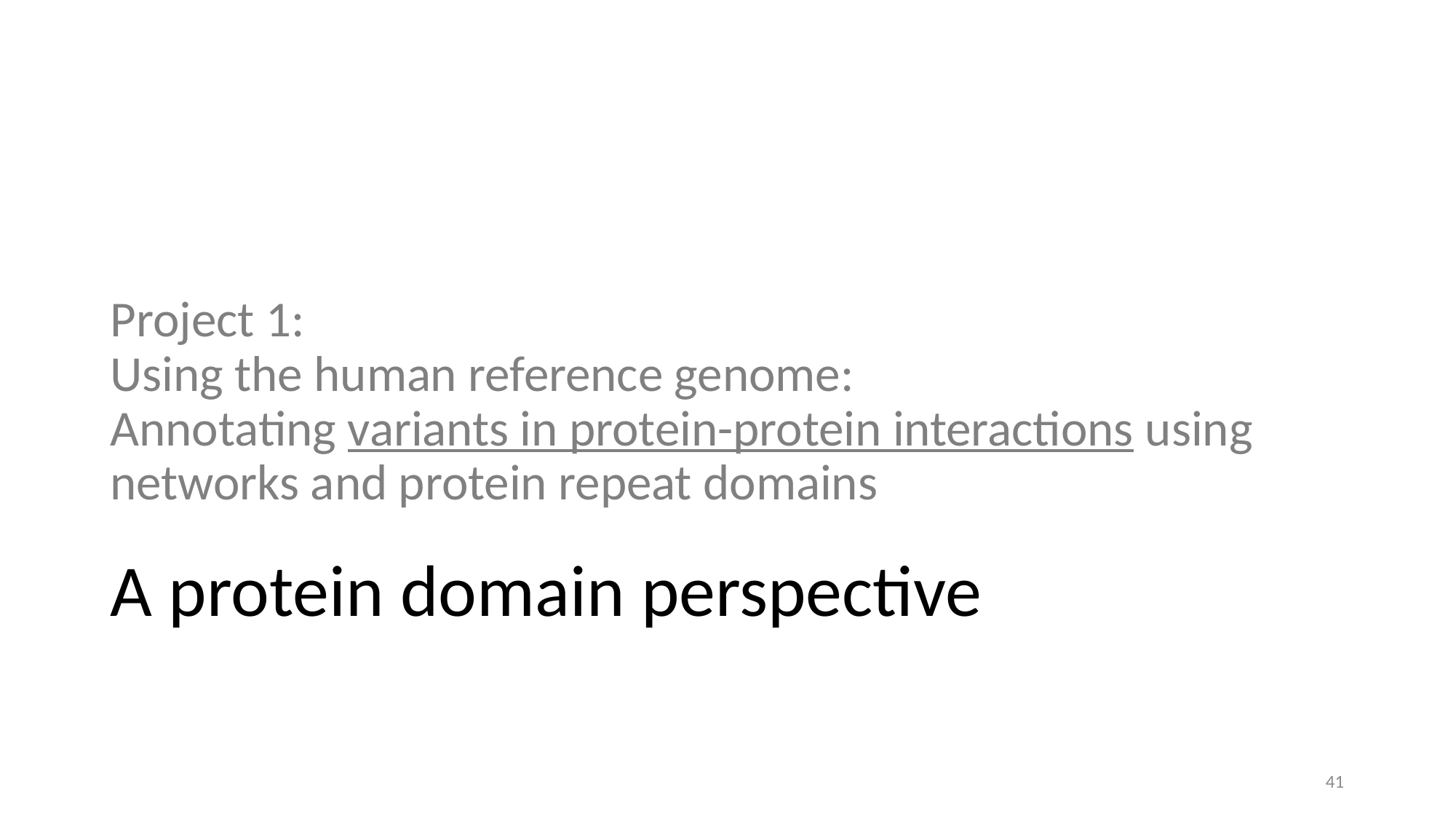

Project 1:
Using the human reference genome:
Annotating variants in protein-protein interactions using networks and protein repeat domains
A protein domain perspective
41